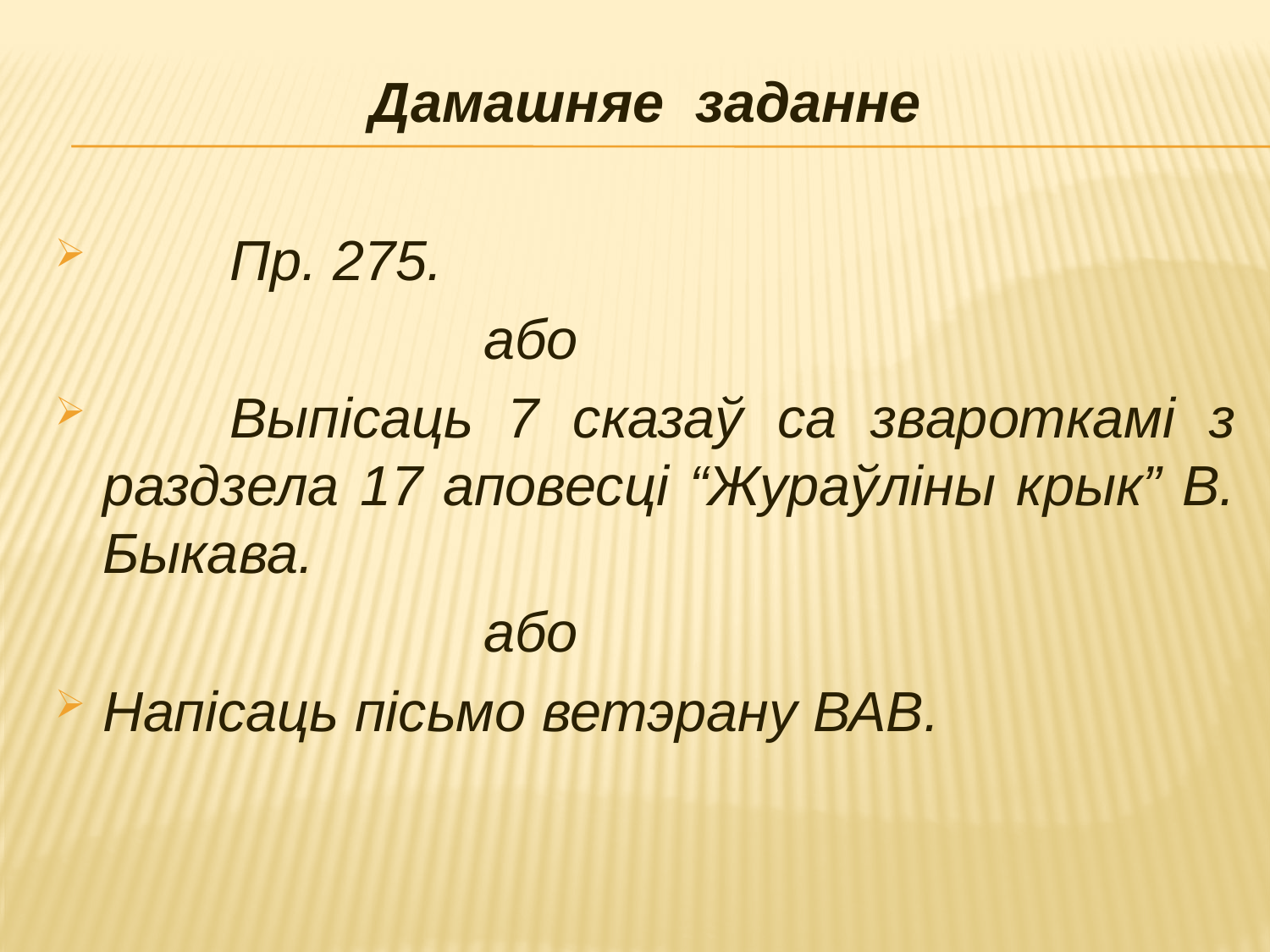

Дамашняе  заданне

	Пр. 275.
				або
	Выпісаць 7 сказаў са звароткамі з раздзела 17 аповесці “Жураўліны крык” В. Быкава.
				або
Напісаць пісьмо ветэрану ВАВ.